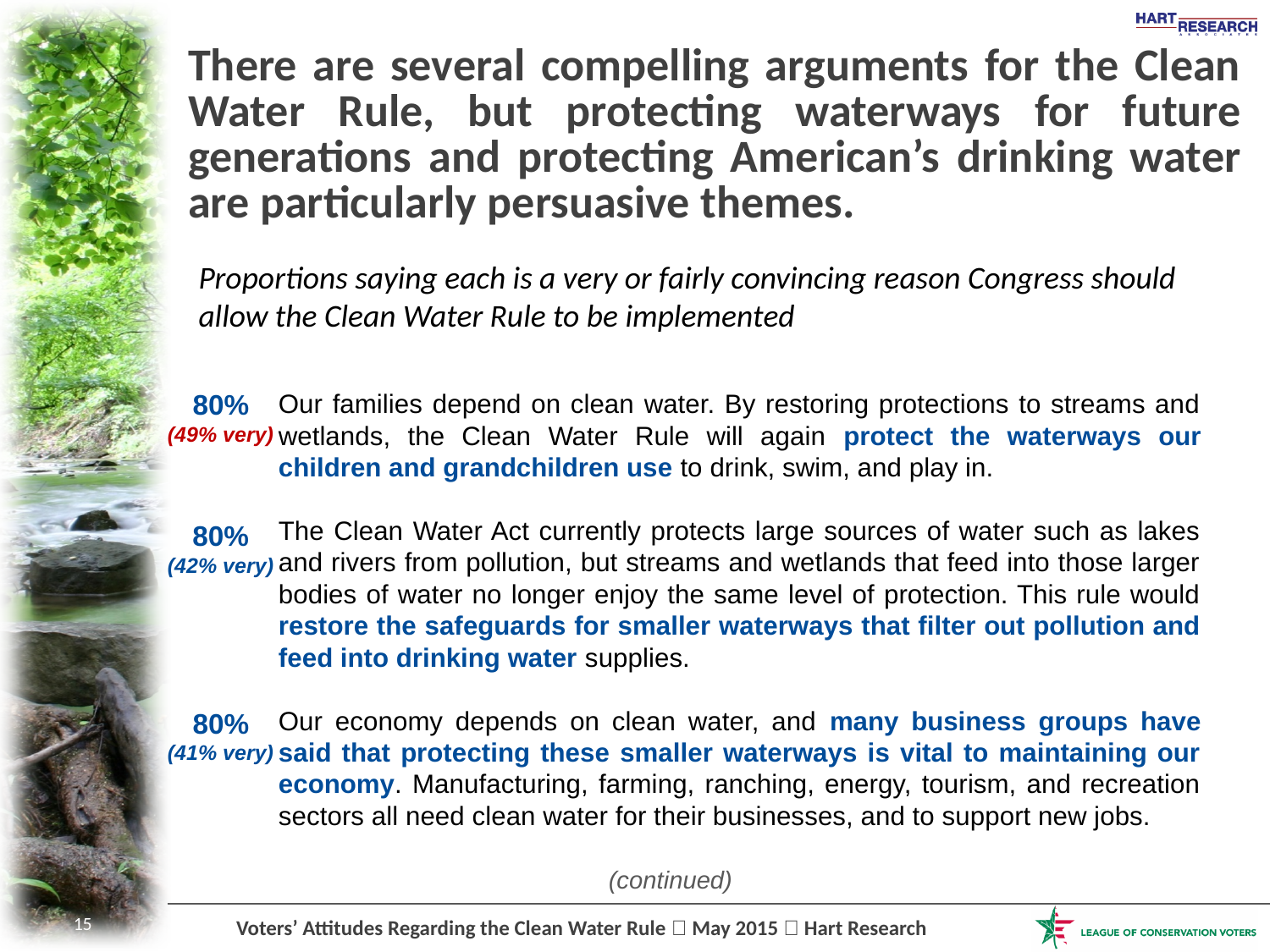

# There are several compelling arguments for the Clean Water Rule, but protecting waterways for future generations and protecting American’s drinking water are particularly persuasive themes.
Proportions saying each is a very or fairly convincing reason Congress should allow the Clean Water Rule to be implemented
80%
(49% very)
Our families depend on clean water. By restoring protections to streams and wetlands, the Clean Water Rule will again protect the waterways our children and grandchildren use to drink, swim, and play in.
The Clean Water Act currently protects large sources of water such as lakes and rivers from pollution, but streams and wetlands that feed into those larger bodies of water no longer enjoy the same level of protection. This rule would restore the safeguards for smaller waterways that filter out pollution and feed into drinking water supplies.
Our economy depends on clean water, and many business groups have said that protecting these smaller waterways is vital to maintaining our economy. Manufacturing, farming, ranching, energy, tourism, and recreation sectors all need clean water for their businesses, and to support new jobs.
80%
(42% very)
80%
(41% very)
(continued)
15